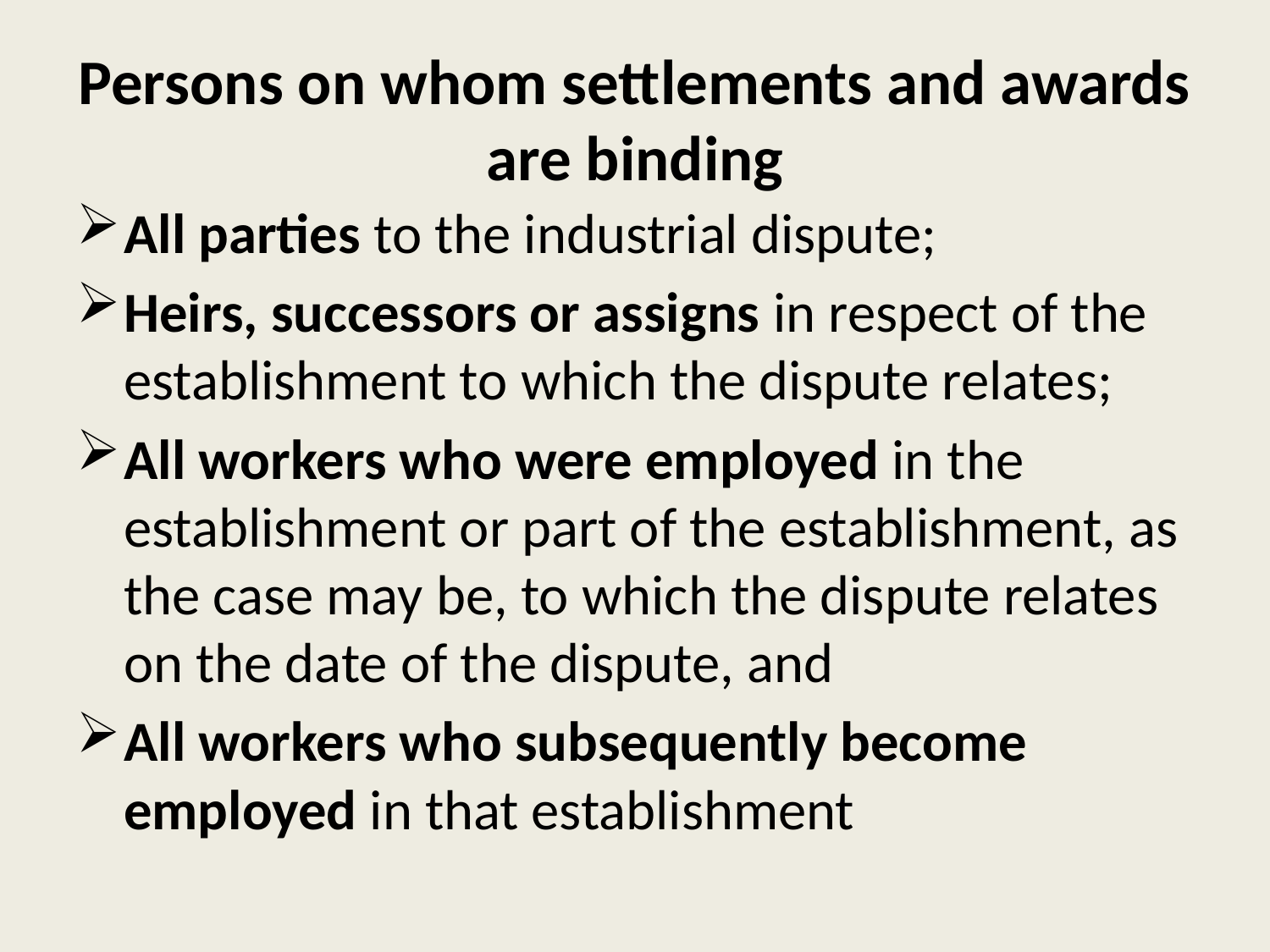

# Persons on whom settlements and awards are binding
All parties to the industrial dispute;
Heirs, successors or assigns in respect of the establishment to which the dispute relates;
All workers who were employed in the establishment or part of the establishment, as the case may be, to which the dispute relates on the date of the dispute, and
All workers who subsequently become employed in that establishment